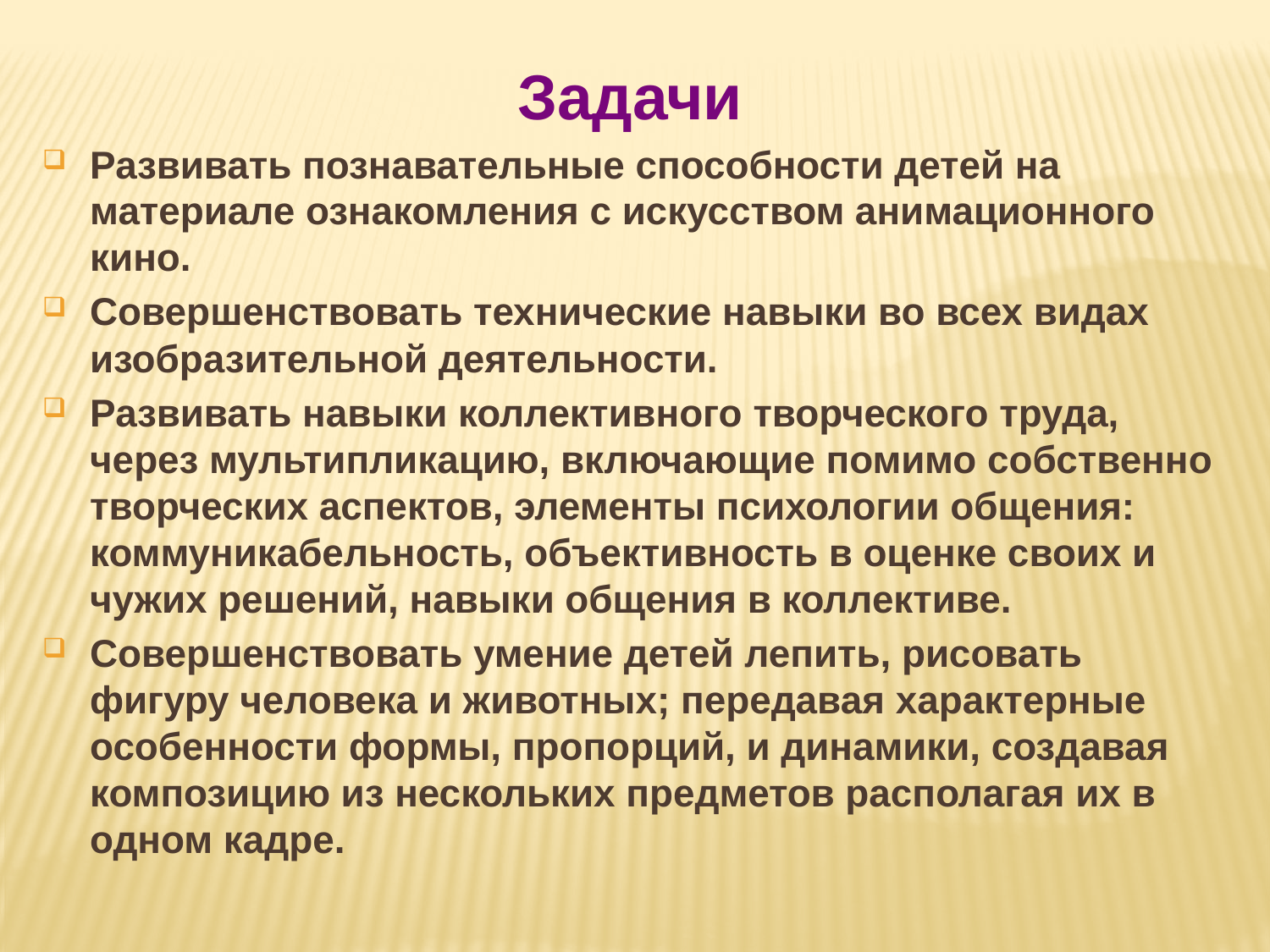

Задачи
Развивать познавательные способности детей на материале ознакомления с искусством анимационного кино.
Совершенствовать технические навыки во всех видах изобразительной деятельности.
Развивать навыки коллективного творческого труда, через мультипликацию, включающие помимо собственно творческих аспектов, элементы психологии общения: коммуникабельность, объективность в оценке своих и чужих решений, навыки общения в коллективе.
Совершенствовать умение детей лепить, рисовать фигуру человека и животных; передавая характерные особенности формы, пропорций, и динамики, создавая композицию из нескольких предметов располагая их в одном кадре.